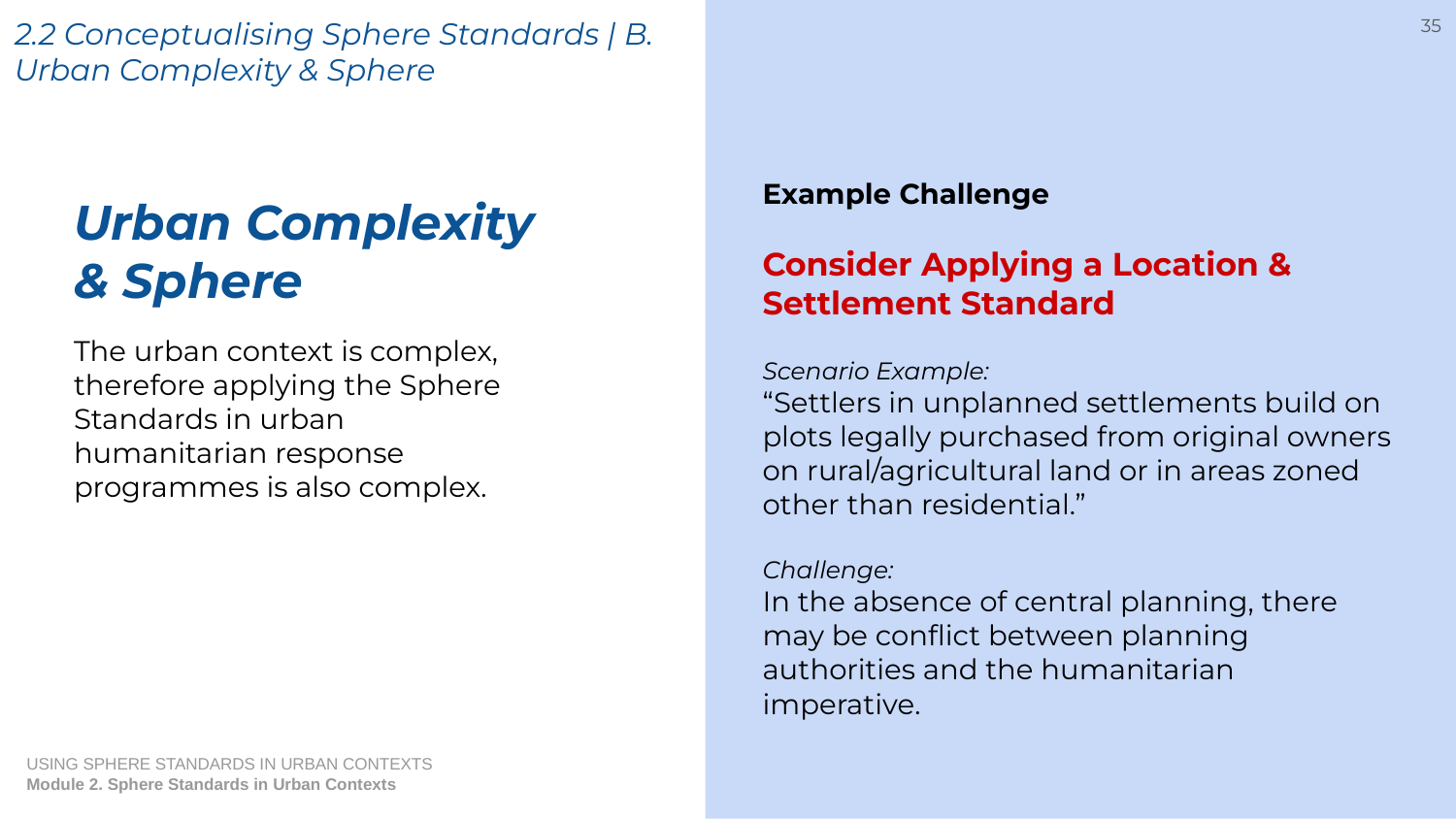

2.2 Conceptualising Sphere Standards | B. Urban Complexity & Sphere

Example Challenge
Consider Applying a Location & Settlement Standard
Scenario Example:
“Settlers in unplanned settlements build on plots legally purchased from original owners on rural/agricultural land or in areas zoned other than residential.”

Challenge:
In the absence of central planning, there may be conflict between planning authorities and the humanitarian imperative.
35
# Urban Complexity & Sphere
The urban context is complex, therefore applying the Sphere Standards in urban humanitarian response programmes is also complex.
USING SPHERE STANDARDS IN URBAN CONTEXTS
Module 2. Sphere Standards in Urban Contexts